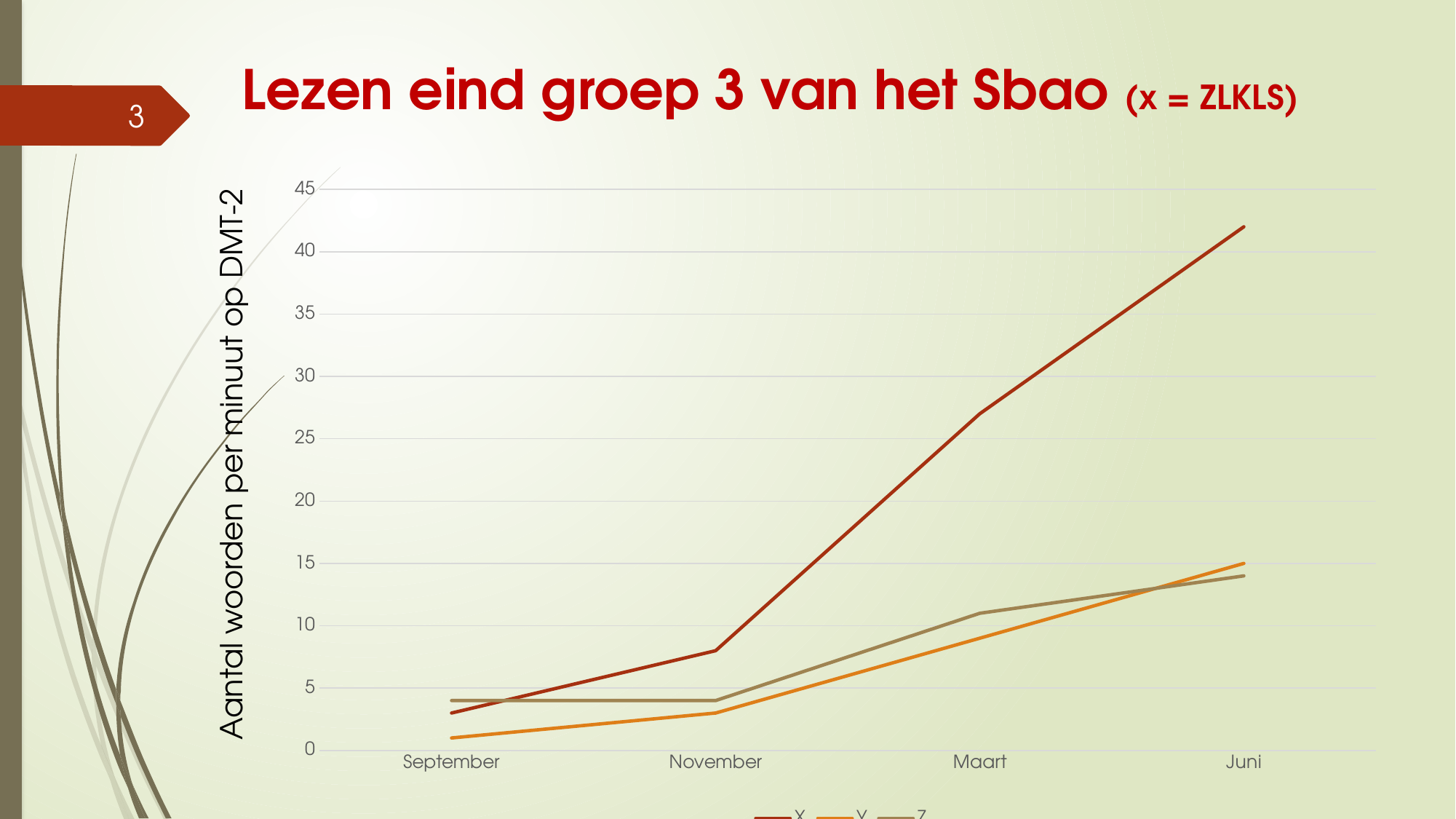

# Lezen eind groep 3 van het Sbao (x = ZLKLS)
3

### Chart

| Category | X | Y | Z |
|---|---|---|---|
| September | 3.0 | 1.0 | 4.0 |
| November | 8.0 | 3.0 | 4.0 |
| Maart | 27.0 | 9.0 | 11.0 |
| Juni | 42.0 | 15.0 | 14.0 |
Aantal woorden per minuut op DMT-2